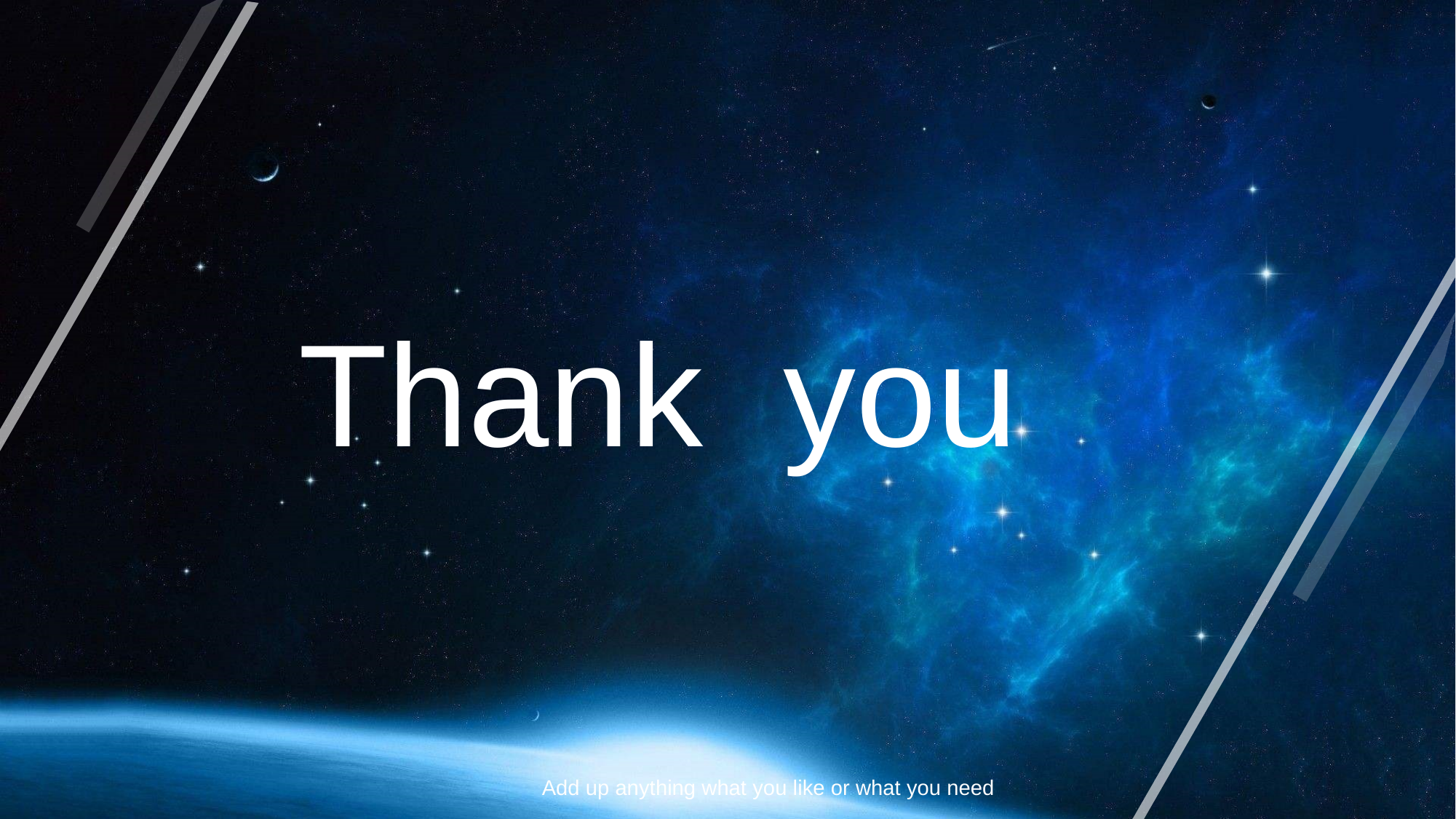

Thank  you
Add up anything what you like or what you need